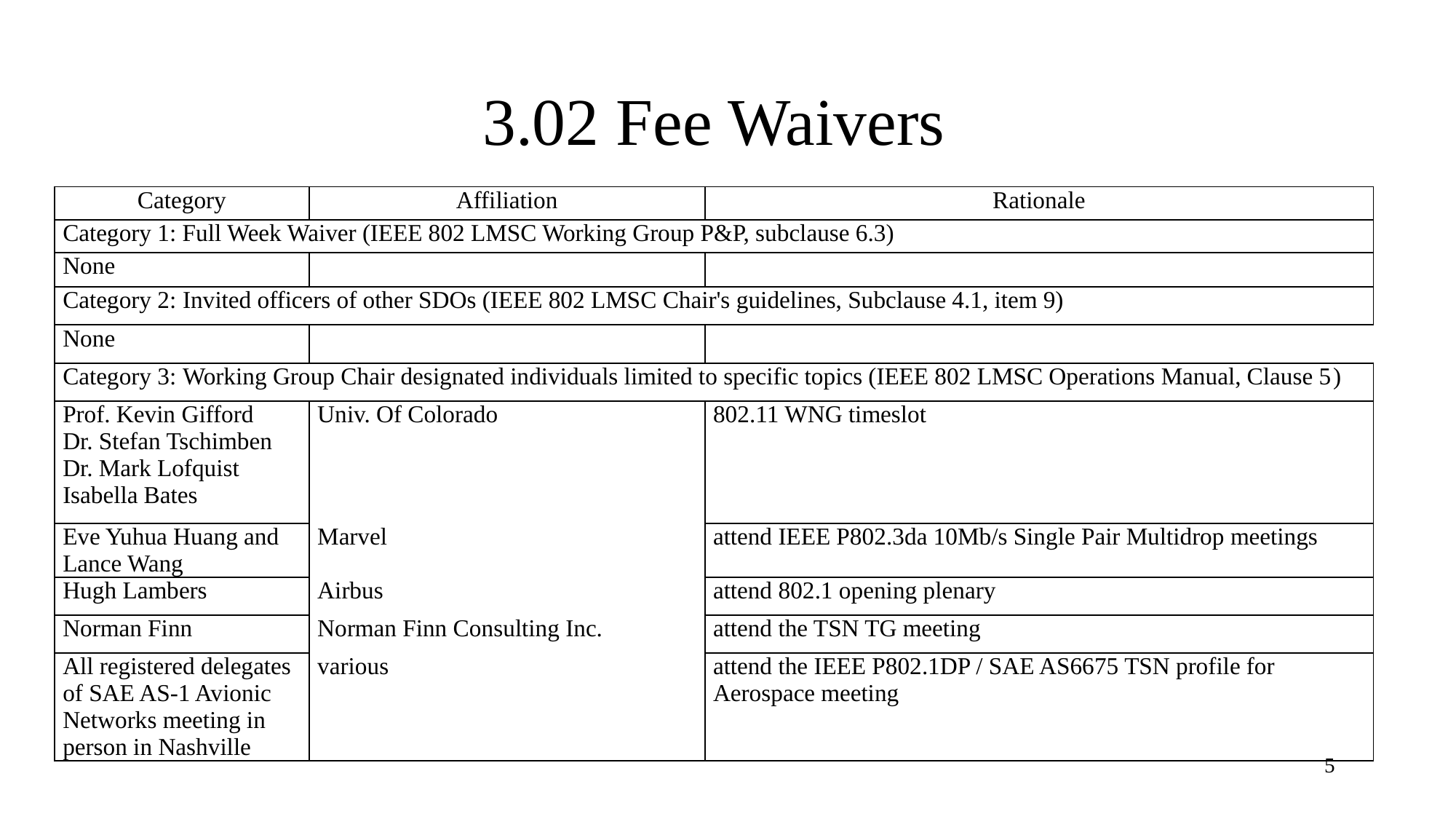

# 3.02 Fee Waivers
| Category | Affiliation | Rationale |
| --- | --- | --- |
| Category 1: Full Week Waiver (IEEE 802 LMSC Working Group P&P, subclause 6.3) |  |  |
| None |  |  |
| Category 2: Invited officers of other SDOs (IEEE 802 LMSC Chair's guidelines, Subclause 4.1, item 9) |  |  |
| None |  |  |
| Category 3: Working Group Chair designated individuals limited to specific topics (IEEE 802 LMSC Operations Manual, Clause 5) |  |  |
| Prof. Kevin Gifford Dr. Stefan Tschimben Dr. Mark Lofquist Isabella Bates | Univ. Of Colorado | 802.11 WNG timeslot |
| Eve Yuhua Huang and Lance Wang | Marvel | attend IEEE P802.3da 10Mb/s Single Pair Multidrop meetings |
| Hugh Lambers | Airbus | attend 802.1 opening plenary |
| Norman Finn | Norman Finn Consulting Inc. | attend the TSN TG meeting |
| All registered delegates of SAE AS-1 Avionic Networks meeting in person in Nashville | various | attend the IEEE P802.1DP / SAE AS6675 TSN profile for Aerospace meeting |

5